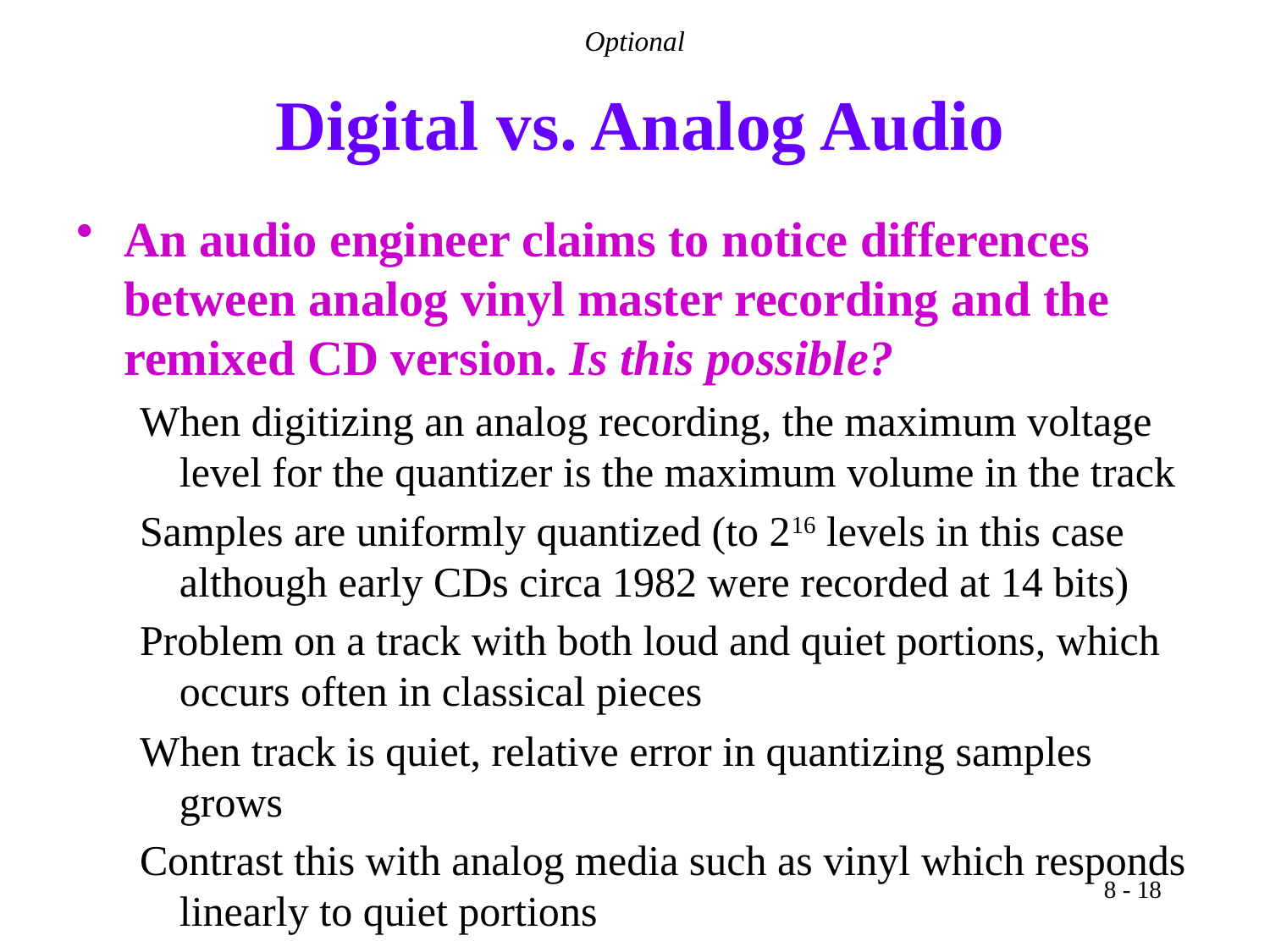

Optional
# Digital vs. Analog Audio
An audio engineer claims to notice differences between analog vinyl master recording and the remixed CD version. Is this possible?
When digitizing an analog recording, the maximum voltage level for the quantizer is the maximum volume in the track
Samples are uniformly quantized (to 216 levels in this case although early CDs circa 1982 were recorded at 14 bits)
Problem on a track with both loud and quiet portions, which occurs often in classical pieces
When track is quiet, relative error in quantizing samples grows
Contrast this with analog media such as vinyl which responds linearly to quiet portions
8 - 18